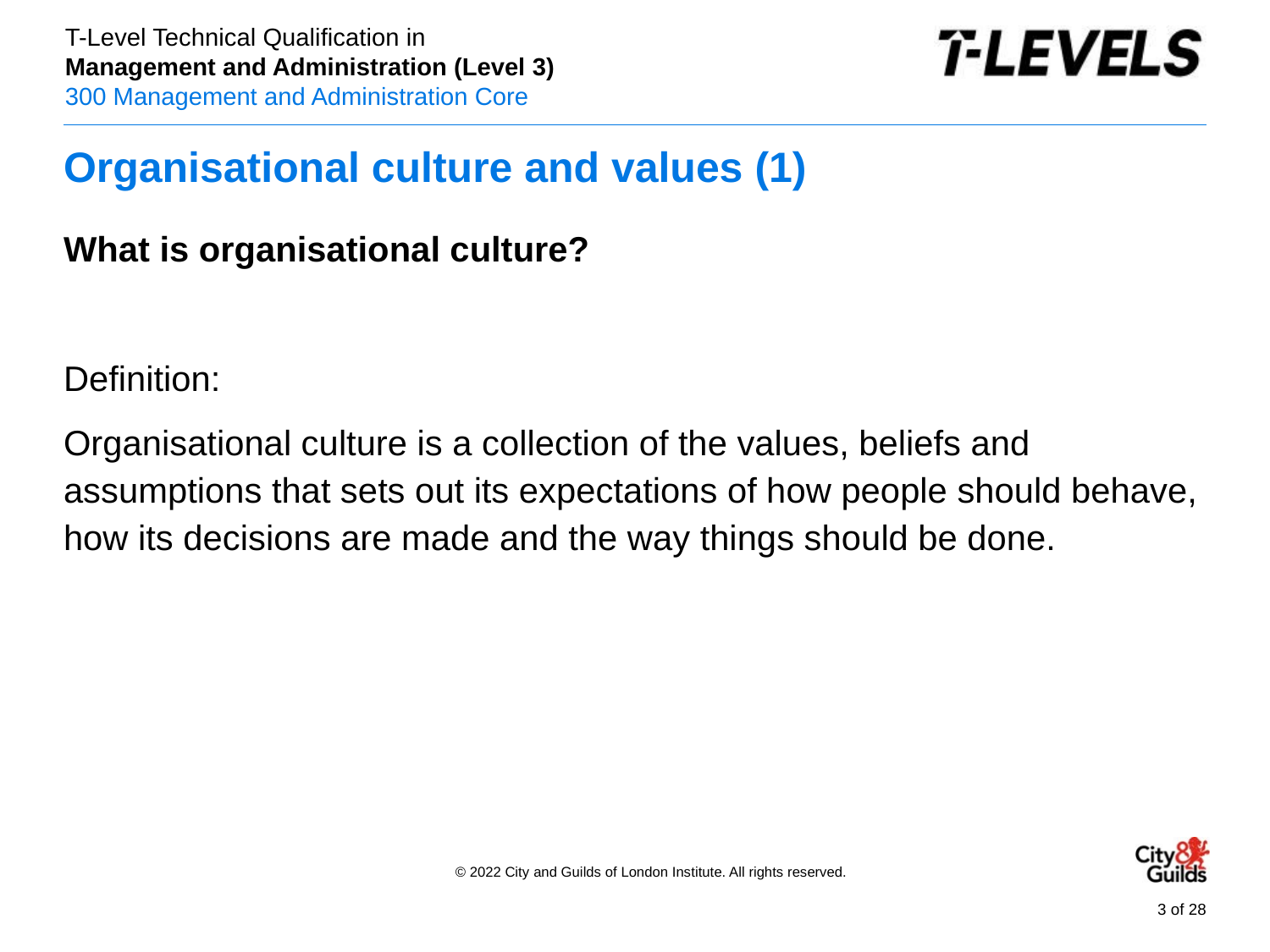

# Organisational culture and values (1)
What is organisational culture?

Definition:
Organisational culture is a collection of the values, beliefs and assumptions that sets out its expectations of how people should behave, how its decisions are made and the way things should be done.